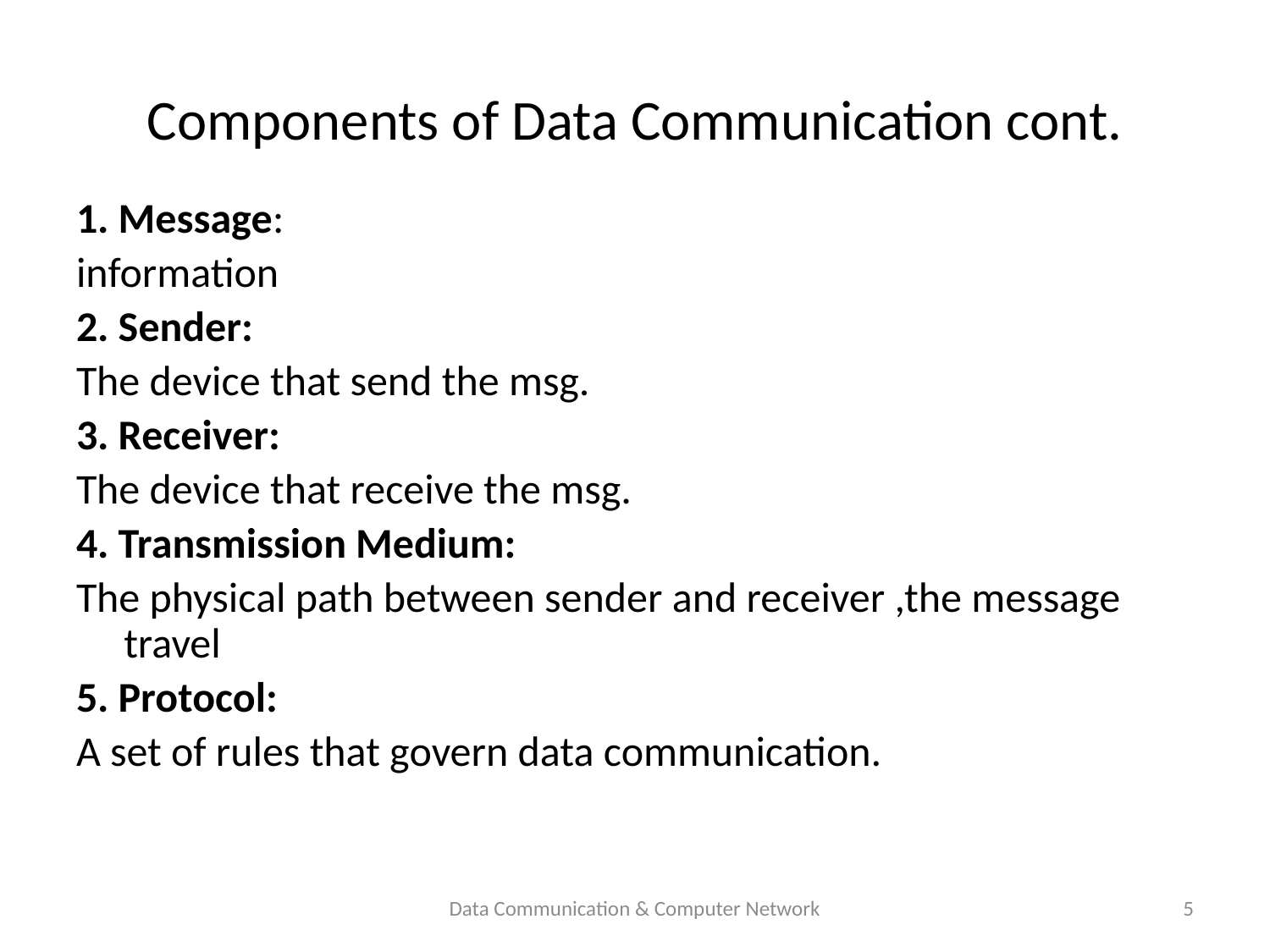

# Components of Data Communication cont.
1. Message:
information
2. Sender:
The device that send the msg.
3. Receiver:
The device that receive the msg.
4. Transmission Medium:
The physical path between sender and receiver ,the message travel
5. Protocol:
A set of rules that govern data communication.

Data Communication & Computer Network
5